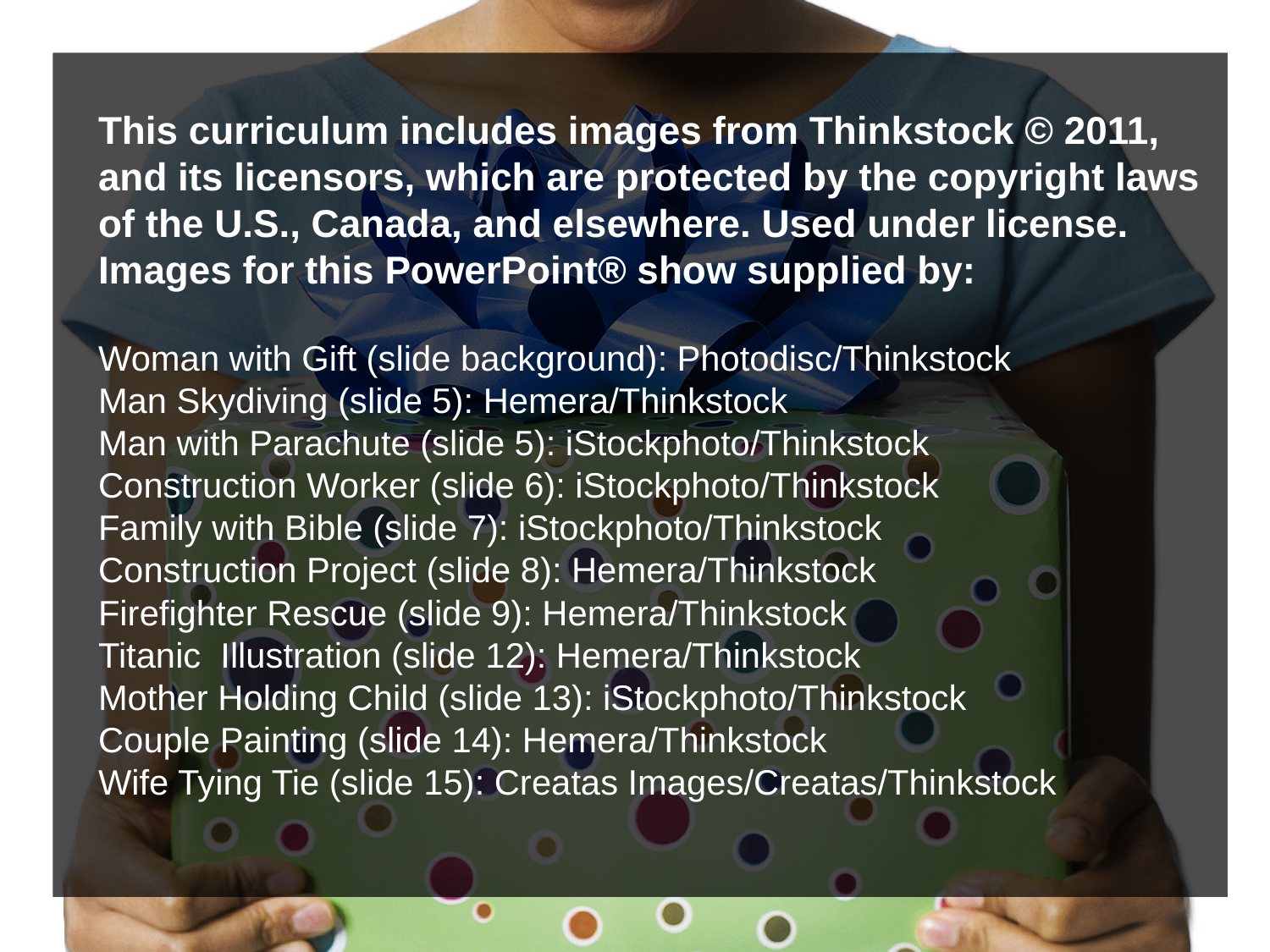

This curriculum includes images from Thinkstock © 2011, and its licensors, which are protected by the copyright laws of the U.S., Canada, and elsewhere. Used under license. Images for this PowerPoint® show supplied by:

Woman with Gift (slide background): Photodisc/Thinkstock
Man Skydiving (slide 5): Hemera/Thinkstock
Man with Parachute (slide 5): iStockphoto/Thinkstock
Construction Worker (slide 6): iStockphoto/Thinkstock
Family with Bible (slide 7): iStockphoto/Thinkstock
Construction Project (slide 8): Hemera/Thinkstock
Firefighter Rescue (slide 9): Hemera/Thinkstock
Titanic  Illustration (slide 12): Hemera/Thinkstock
Mother Holding Child (slide 13): iStockphoto/Thinkstock
Couple Painting (slide 14): Hemera/Thinkstock
Wife Tying Tie (slide 15): Creatas Images/Creatas/Thinkstock